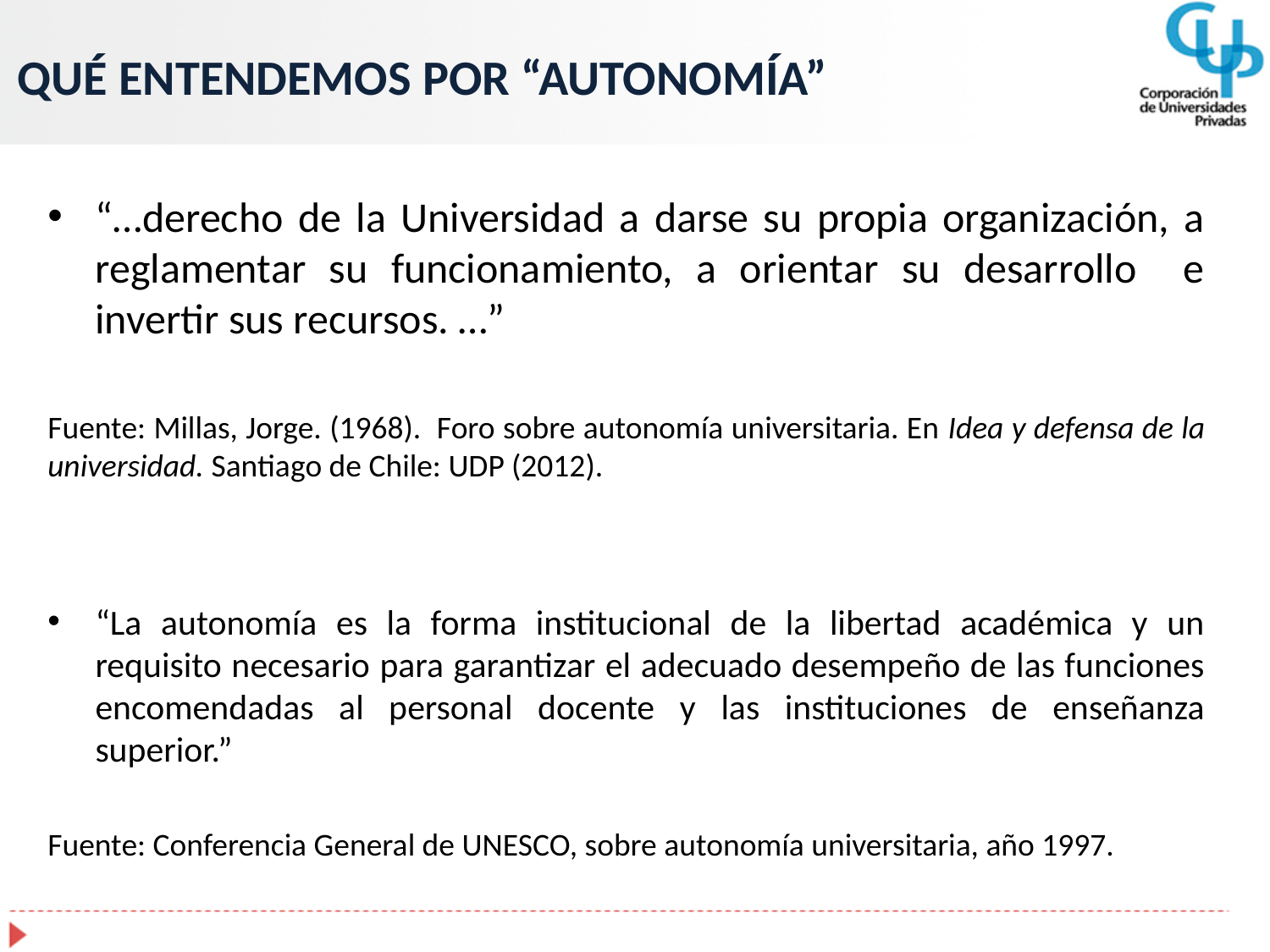

# QUÉ ENTENDEMOS POR “AUTONOMÍA”
“…derecho de la Universidad a darse su propia organización, a reglamentar su funcionamiento, a orientar su desarrollo  e invertir sus recursos. …”

Fuente: Millas, Jorge. (1968).  Foro sobre autonomía universitaria. En Idea y defensa de la universidad. Santiago de Chile: UDP (2012).

“La autonomía es la forma institucional de la libertad académica y un requisito necesario para garantizar el adecuado desempeño de las funciones encomendadas al personal docente y las instituciones de enseñanza superior.”

Fuente: Conferencia General de UNESCO, sobre autonomía universitaria, año 1997.